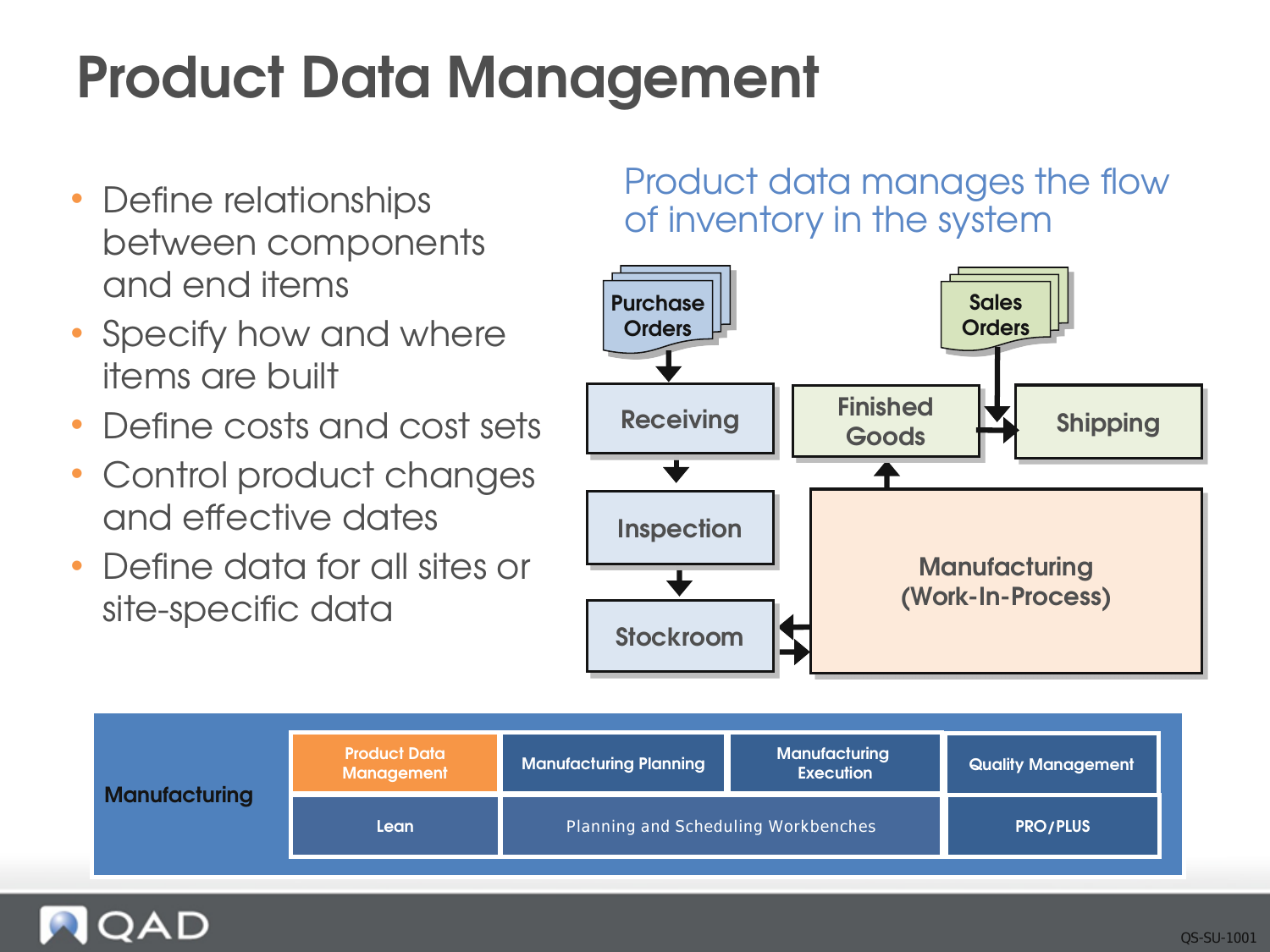

# Product Data Management
Product data manages the flow of inventory in the system
Define relationships between components and end items
Specify how and where items are built
Define costs and cost sets
Control product changes and effective dates
Define data for all sites or site-specific data

Purchase
Orders
Sales
Orders

Receiving
Finished
Goods
Shipping

Manufacturing
(Work-In-Process)
Inspection

Stockroom

Manufacturing
Product Data Management
Manufacturing Planning
Manufacturing  Execution
Quality Management
PRO/PLUS
Lean
Planning and Scheduling Workbenches
QS-SU-1001